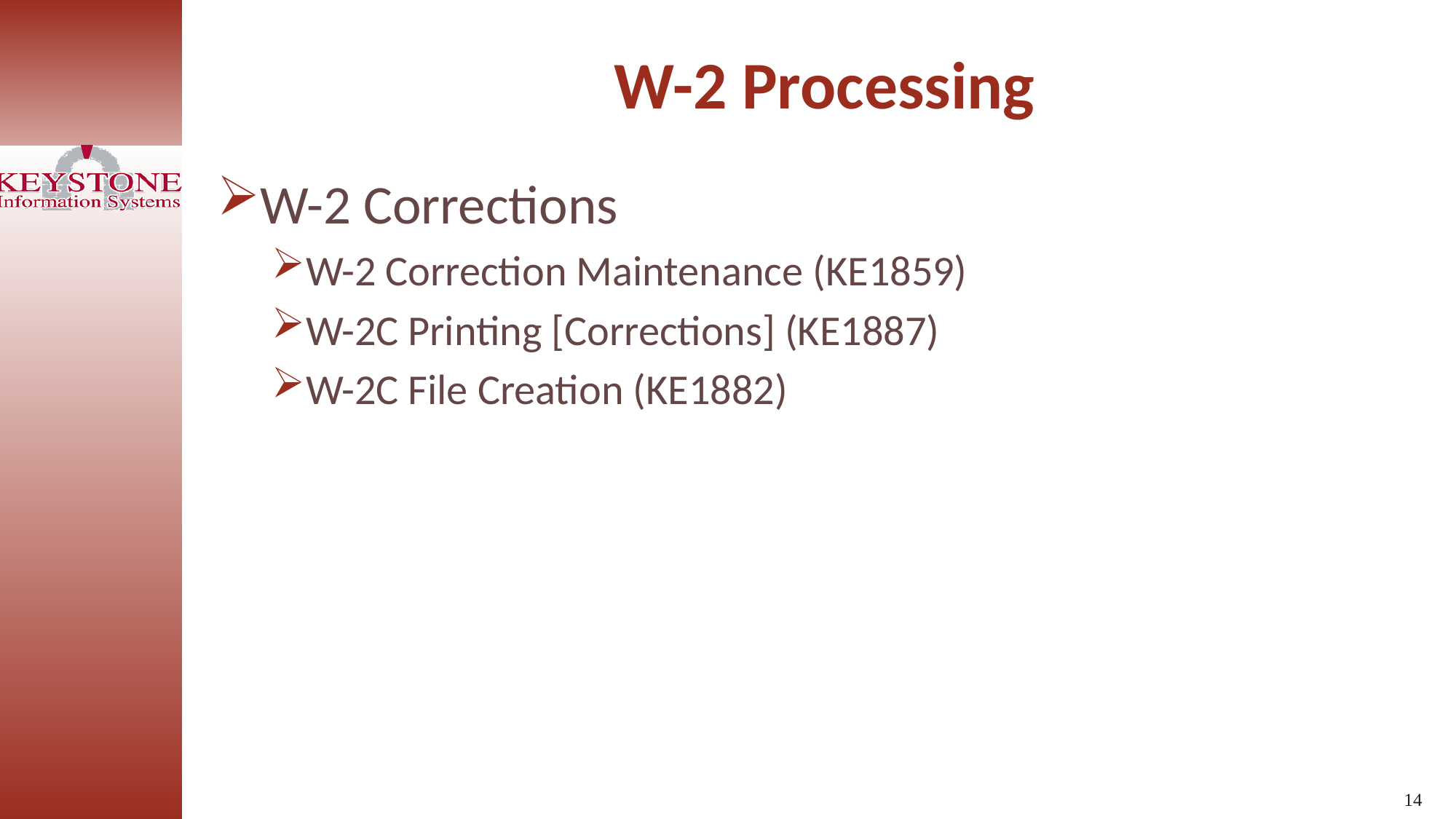

W-2 Processing
W-2 Corrections
W-2 Correction Maintenance (KE1859)
W-2C Printing [Corrections] (KE1887)
W-2C File Creation (KE1882)
14